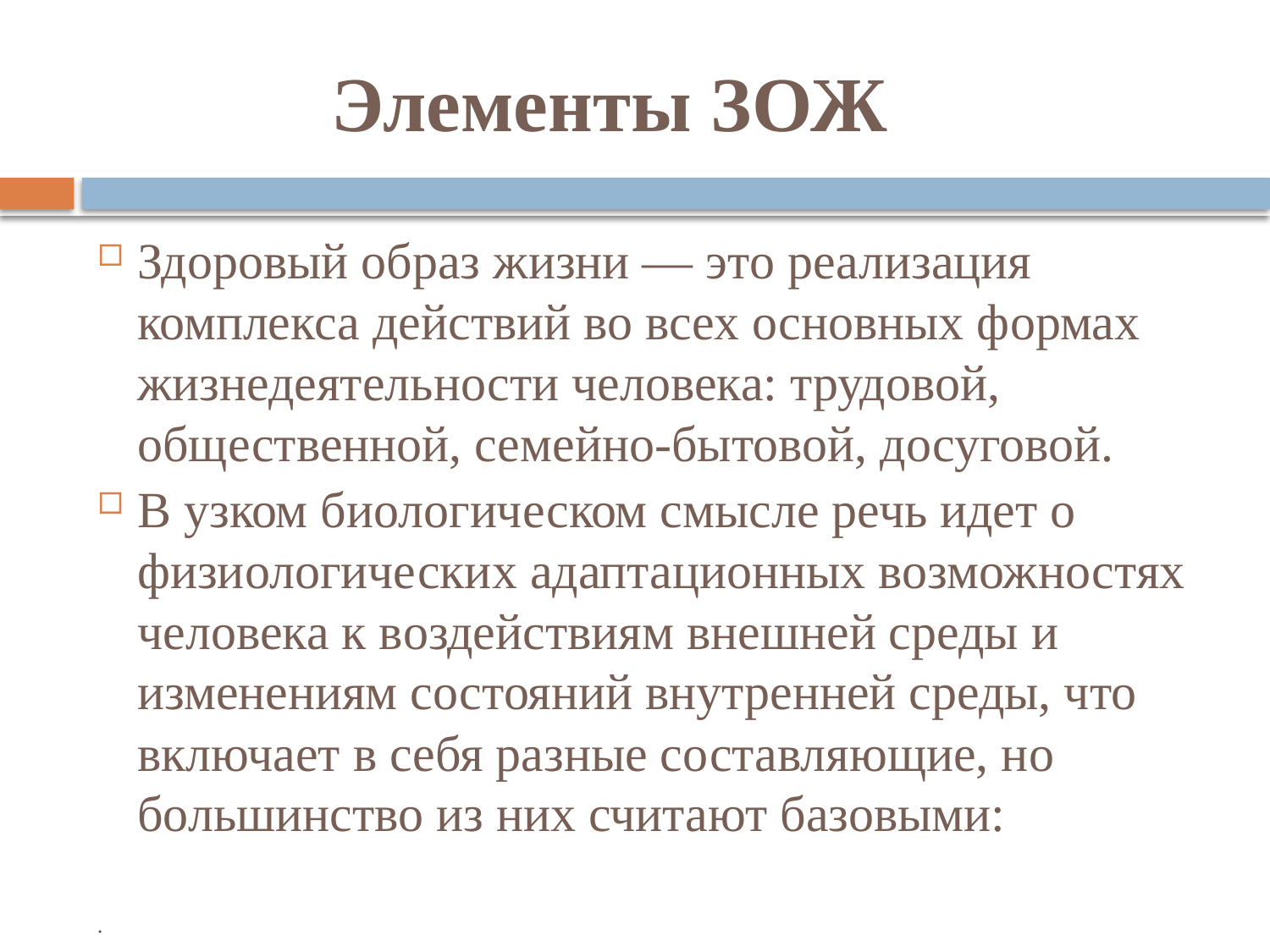

# Элементы ЗОЖ
Здоровый образ жизни — это реализация комплекса действий во всех основных формах жизнедеятельности человека: трудовой, общественной, семейно-бытовой, досуговой.
В узком биологическом смысле речь идет о физиологических адаптационных возможностях человека к воздействиям внешней среды и изменениям состояний внутренней среды, что включает в себя разные составляющие, но большинство из них считают базовыми:

.